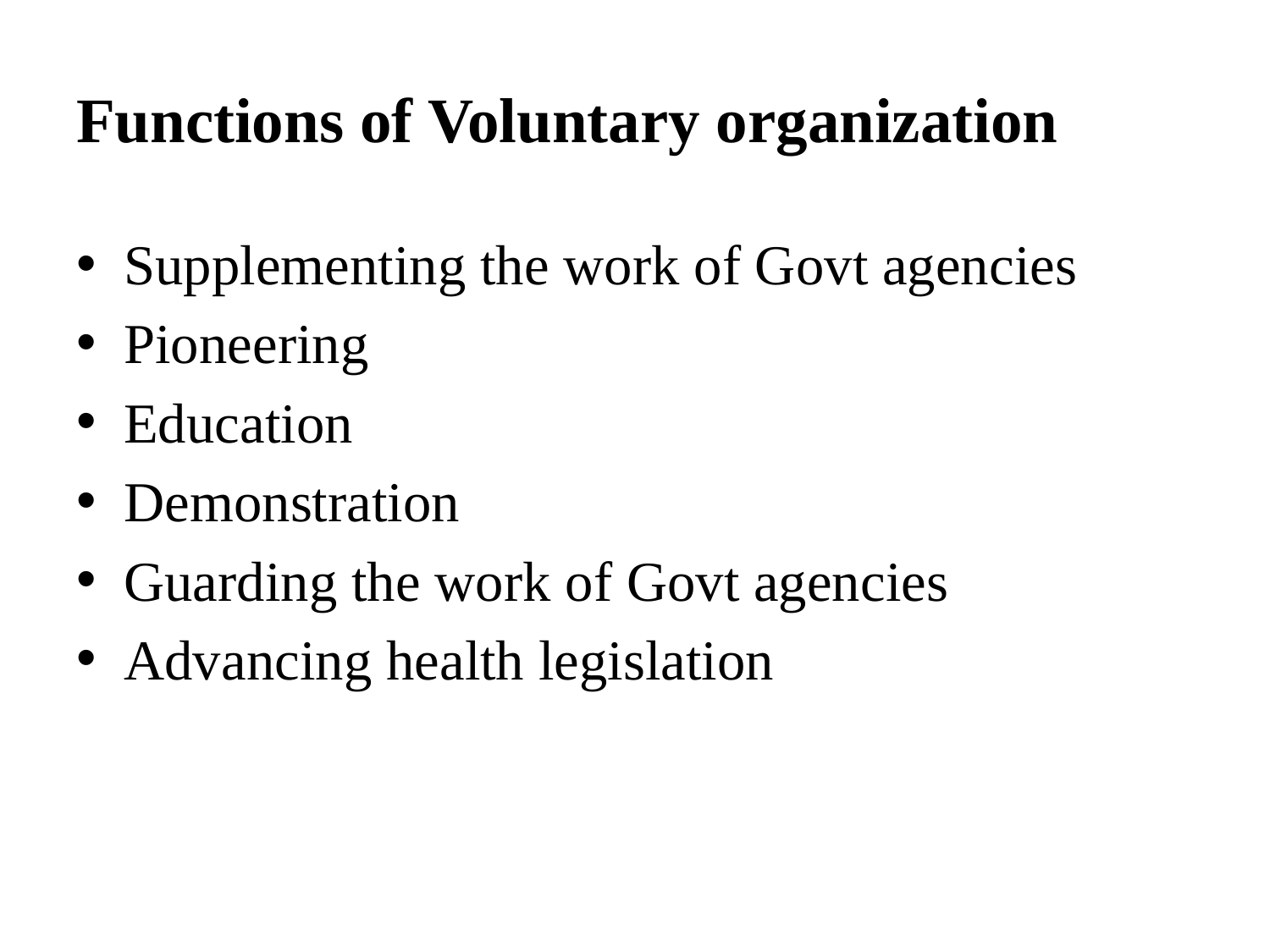

# Functions of Voluntary organization
Supplementing the work of Govt agencies
Pioneering
Education
Demonstration
Guarding the work of Govt agencies
Advancing health legislation